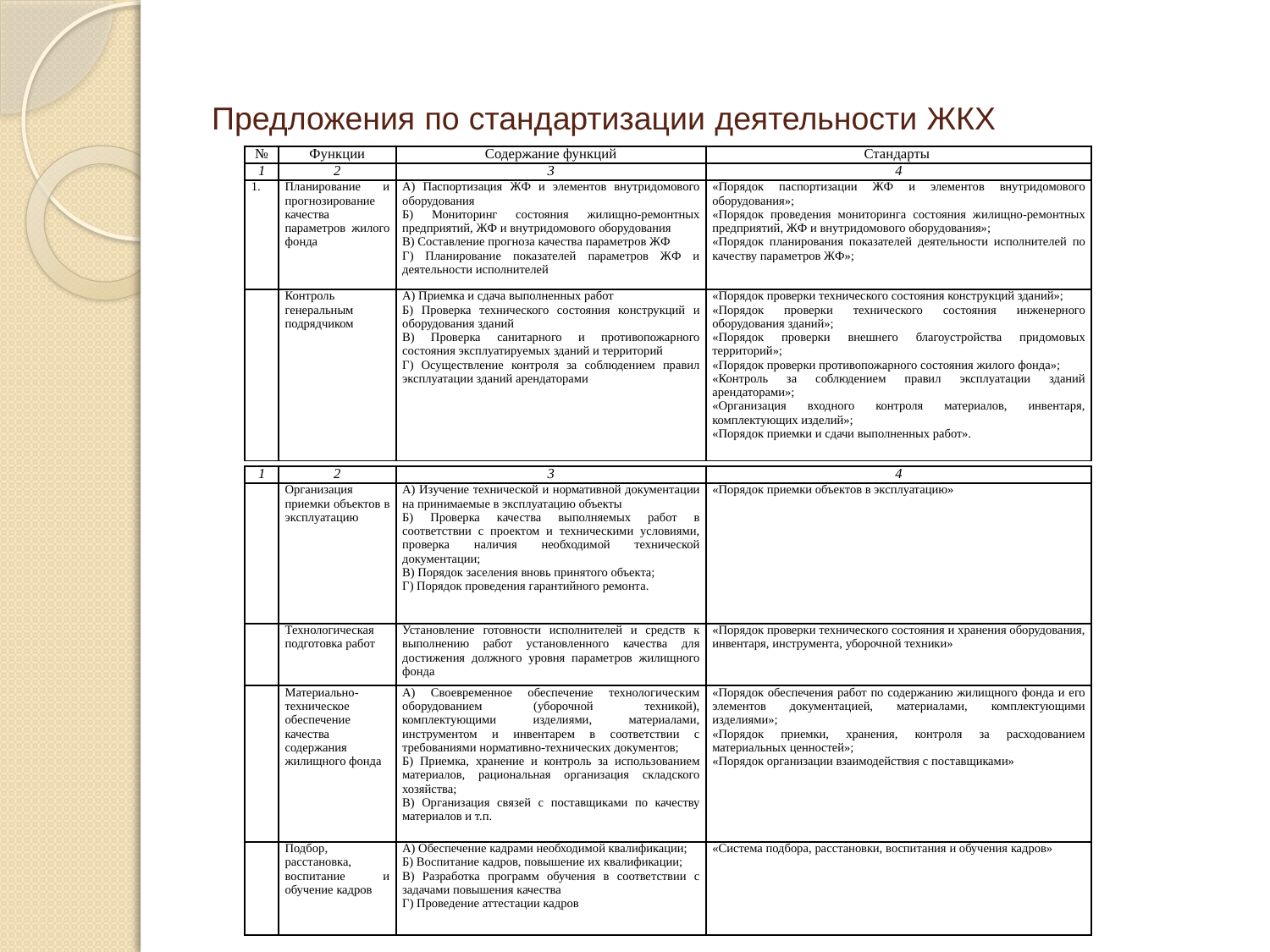

# Предложения по стандартизации деятельности ЖКХ
| № | Функции | Содержание функций | Стандарты |
| --- | --- | --- | --- |
| 1 | 2 | 3 | 4 |
|  | Планирование и прогнозирование качества параметров жилого фонда | А) Паспортизация ЖФ и элементов внутридомового оборудования Б) Мониторинг состояния жилищно-ремонтных предприятий, ЖФ и внутридомового оборудования В) Составление прогноза качества параметров ЖФ Г) Планирование показателей параметров ЖФ и деятельности исполнителей | «Порядок паспортизации ЖФ и элементов внутридомового оборудования»; «Порядок проведения мониторинга состояния жилищно-ремонтных предприятий, ЖФ и внутридомового оборудования»; «Порядок планирования показателей деятельности исполнителей по качеству параметров ЖФ»; |
|  | Контроль генеральным подрядчиком | А) Приемка и сдача выполненных работ Б) Проверка технического состояния конструкций и оборудования зданий В) Проверка санитарного и противопожарного состояния эксплуатируемых зданий и территорий Г) Осуществление контроля за соблюдением правил эксплуатации зданий арендаторами | «Порядок проверки технического состояния конструкций зданий»; «Порядок проверки технического состояния инженерного оборудования зданий»; «Порядок проверки внешнего благоустройства придомовых территорий»; «Порядок проверки противопожарного состояния жилого фонда»; «Контроль за соблюдением правил эксплуатации зданий арендаторами»; «Организация входного контроля материалов, инвентаря, комплектующих изделий»; «Порядок приемки и сдачи выполненных работ». |
| 1 | 2 | 3 | 4 |
| --- | --- | --- | --- |
|  | Организация приемки объектов в эксплуатацию | А) Изучение технической и нормативной документации на принимаемые в эксплуатацию объекты Б) Проверка качества выполняемых работ в соответствии с проектом и техническими условиями, проверка наличия необходимой технической документации; В) Порядок заселения вновь принятого объекта; Г) Порядок проведения гарантийного ремонта. | «Порядок приемки объектов в эксплуатацию» |
|  | Технологическая подготовка работ | Установление готовности исполнителей и средств к выполнению работ установленного качества для достижения должного уровня параметров жилищного фонда | «Порядок проверки технического состояния и хранения оборудования, инвентаря, инструмента, уборочной техники» |
|  | Материально-техническое обеспечение качества содержания жилищного фонда | А) Своевременное обеспечение технологическим оборудованием (уборочной техникой), комплектующими изделиями, материалами, инструментом и инвентарем в соответствии с требованиями нормативно-технических документов; Б) Приемка, хранение и контроль за использованием материалов, рациональная организация складского хозяйства; В) Организация связей с поставщиками по качеству материалов и т.п. | «Порядок обеспечения работ по содержанию жилищного фонда и его элементов документацией, материалами, комплектующими изделиями»; «Порядок приемки, хранения, контроля за расходованием материальных ценностей»; «Порядок организации взаимодействия с поставщиками» |
|  | Подбор, расстановка, воспитание и обучение кадров | А) Обеспечение кадрами необходимой квалификации; Б) Воспитание кадров, повышение их квалификации; В) Разработка программ обучения в соответствии с задачами повышения качества Г) Проведение аттестации кадров | «Система подбора, расстановки, воспитания и обучения кадров» |